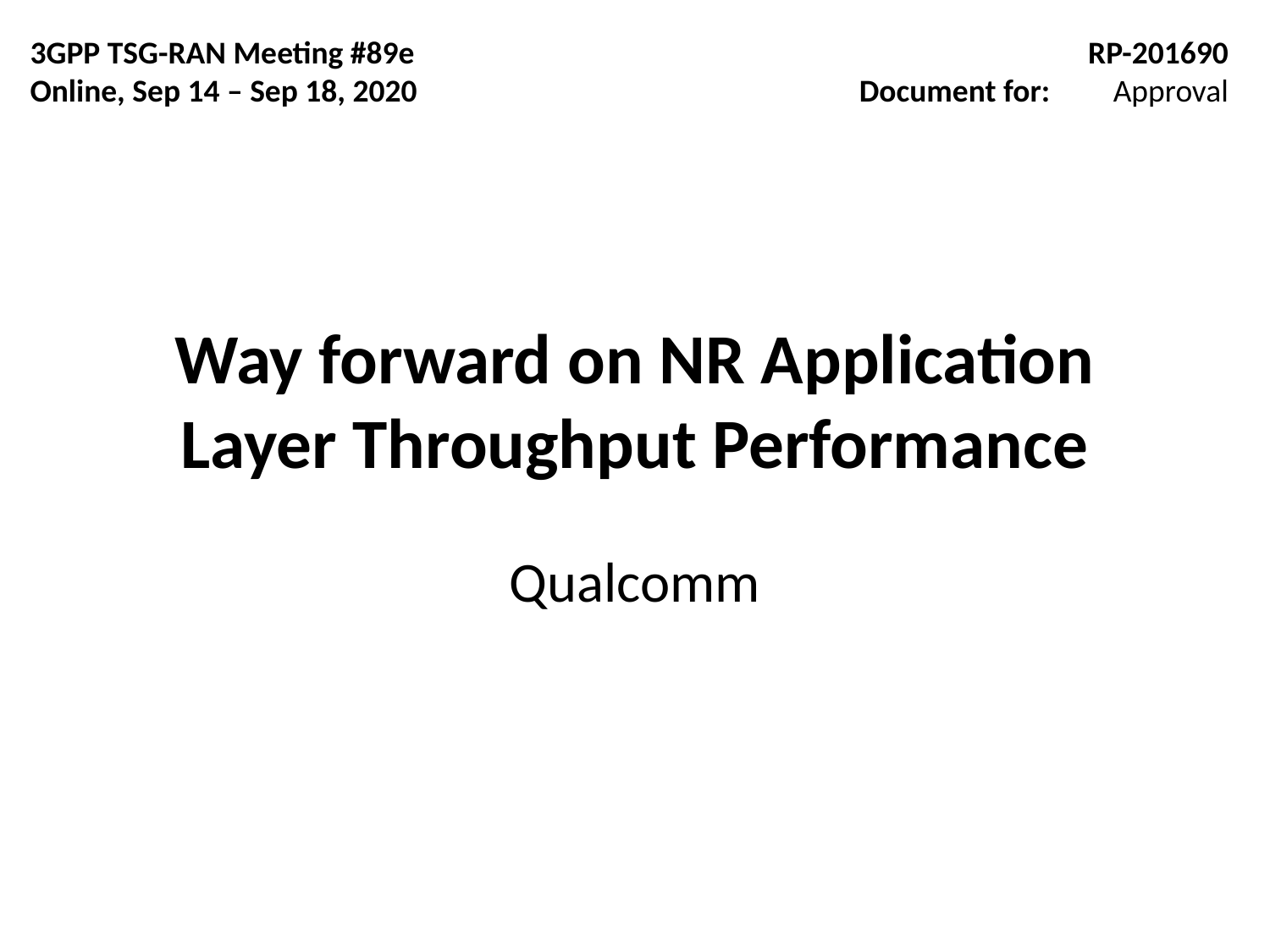

3GPP TSG-RAN Meeting #89e
Online, Sep 14 – Sep 18, 2020
RP-201690
Document for:	Approval
# Way forward on NR Application Layer Throughput Performance
Qualcomm